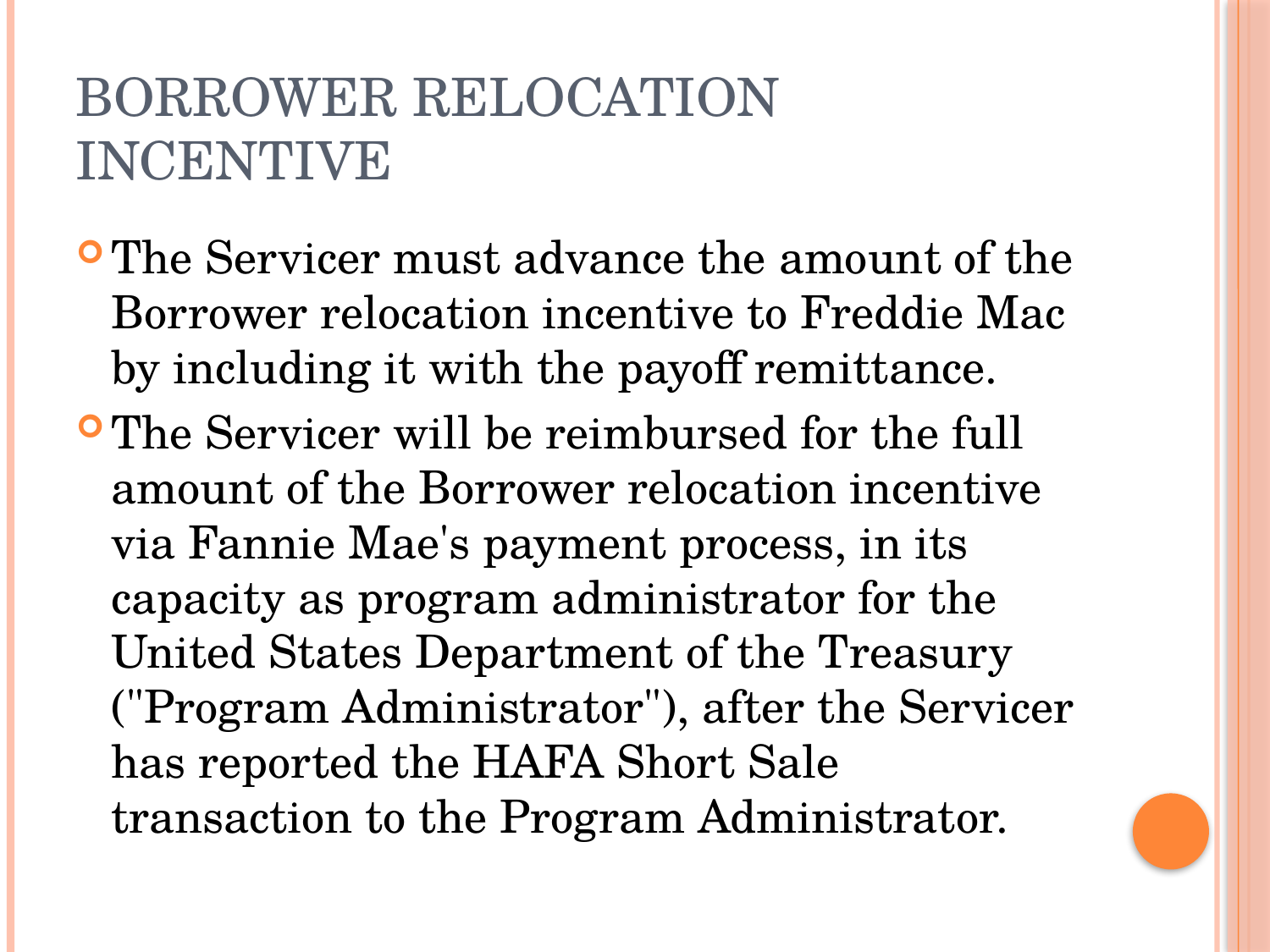

# Borrower relocation incentive
The Servicer must advance the amount of the Borrower relocation incentive to Freddie Mac by including it with the payoff remittance.
The Servicer will be reimbursed for the full amount of the Borrower relocation incentive via Fannie Mae's payment process, in its capacity as program administrator for the United States Department of the Treasury ("Program Administrator"), after the Servicer has reported the HAFA Short Sale transaction to the Program Administrator.